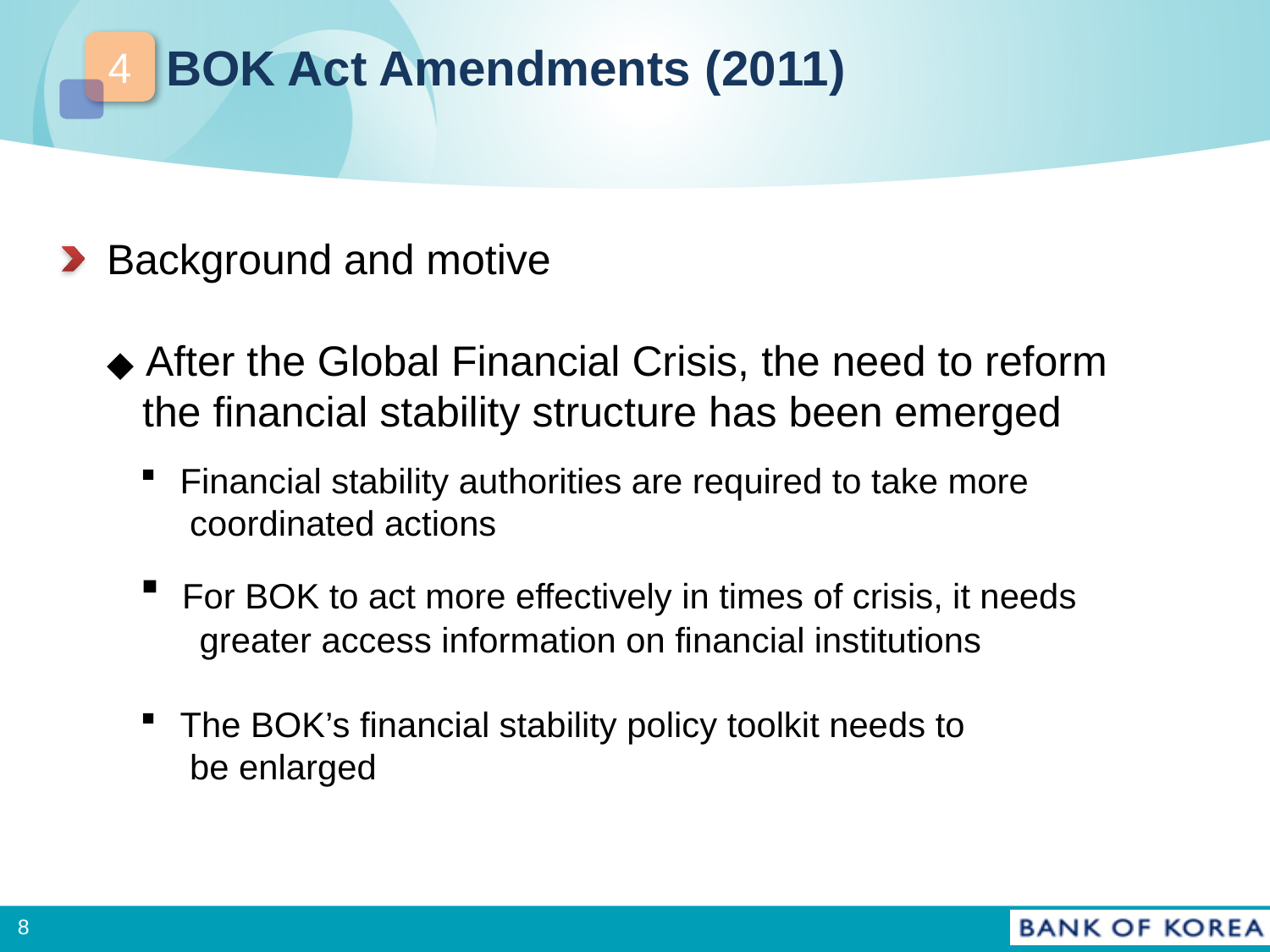

BOK Act Amendments (2011)
4

Background and motive

◆ After the Global Financial Crisis, the need to reform
   the financial stability structure has been emerged

 Financial stability authorities are required to take more
  coordinated actions

 For BOK to act more effectively in times of crisis, it needs
   greater access information on financial institutions

 The BOK’s financial stability policy toolkit needs to
  be enlarged

8